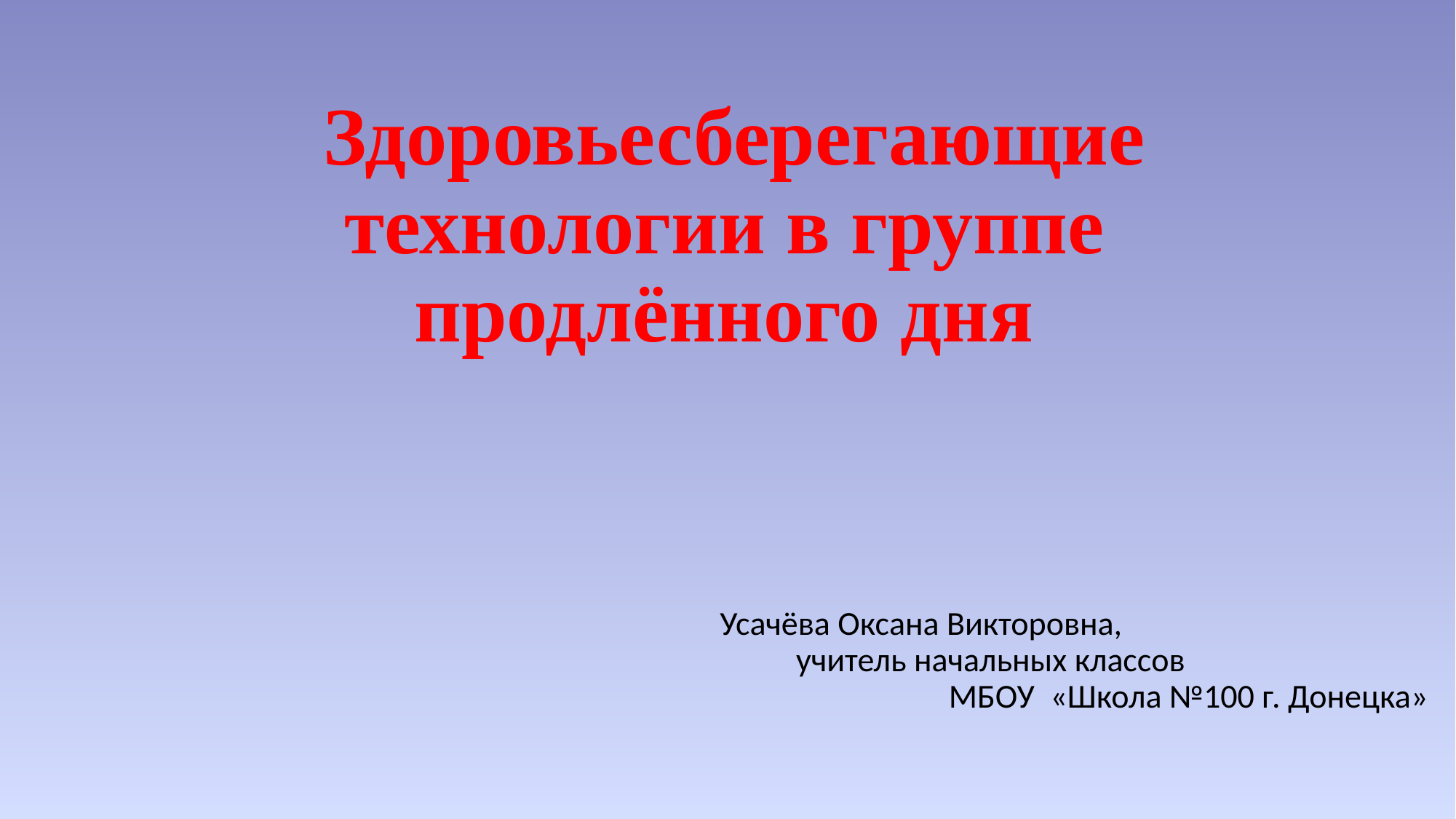

# Здоровьесберегающие технологии в группе продлённого дня
Усачёва Оксана Викторовна,                                                   учитель начальных классов                                                              МБОУ  «Школа №100 г. Донецка»